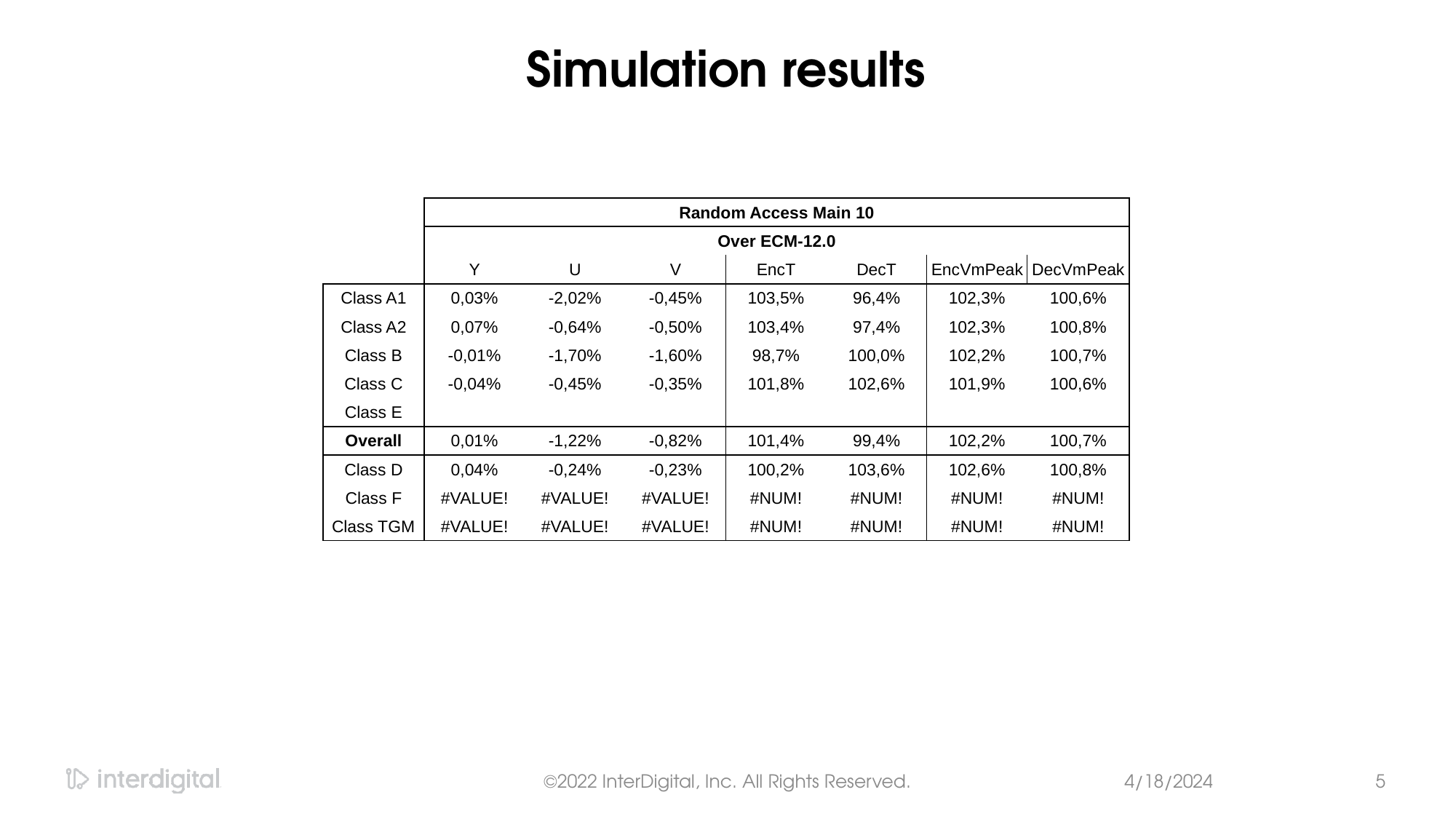

# Simulation results
|  | Random Access Main 10 |  |  |  |  |  |  |
| --- | --- | --- | --- | --- | --- | --- | --- |
|  | Over ECM-12.0 |  |  |  |  |  |  |
|  | Y | U | V | EncT | DecT | EncVmPeak | DecVmPeak |
| Class A1 | 0,03% | -2,02% | -0,45% | 103,5% | 96,4% | 102,3% | 100,6% |
| Class A2 | 0,07% | -0,64% | -0,50% | 103,4% | 97,4% | 102,3% | 100,8% |
| Class B | -0,01% | -1,70% | -1,60% | 98,7% | 100,0% | 102,2% | 100,7% |
| Class C | -0,04% | -0,45% | -0,35% | 101,8% | 102,6% | 101,9% | 100,6% |
| Class E |  |  |  |  |  |  |  |
| Overall | 0,01% | -1,22% | -0,82% | 101,4% | 99,4% | 102,2% | 100,7% |
| Class D | 0,04% | -0,24% | -0,23% | 100,2% | 103,6% | 102,6% | 100,8% |
| Class F | #VALUE! | #VALUE! | #VALUE! | #NUM! | #NUM! | #NUM! | #NUM! |
| Class TGM | #VALUE! | #VALUE! | #VALUE! | #NUM! | #NUM! | #NUM! | #NUM! |
©2022 InterDigital, Inc. All Rights Reserved.
4/18/2024
5